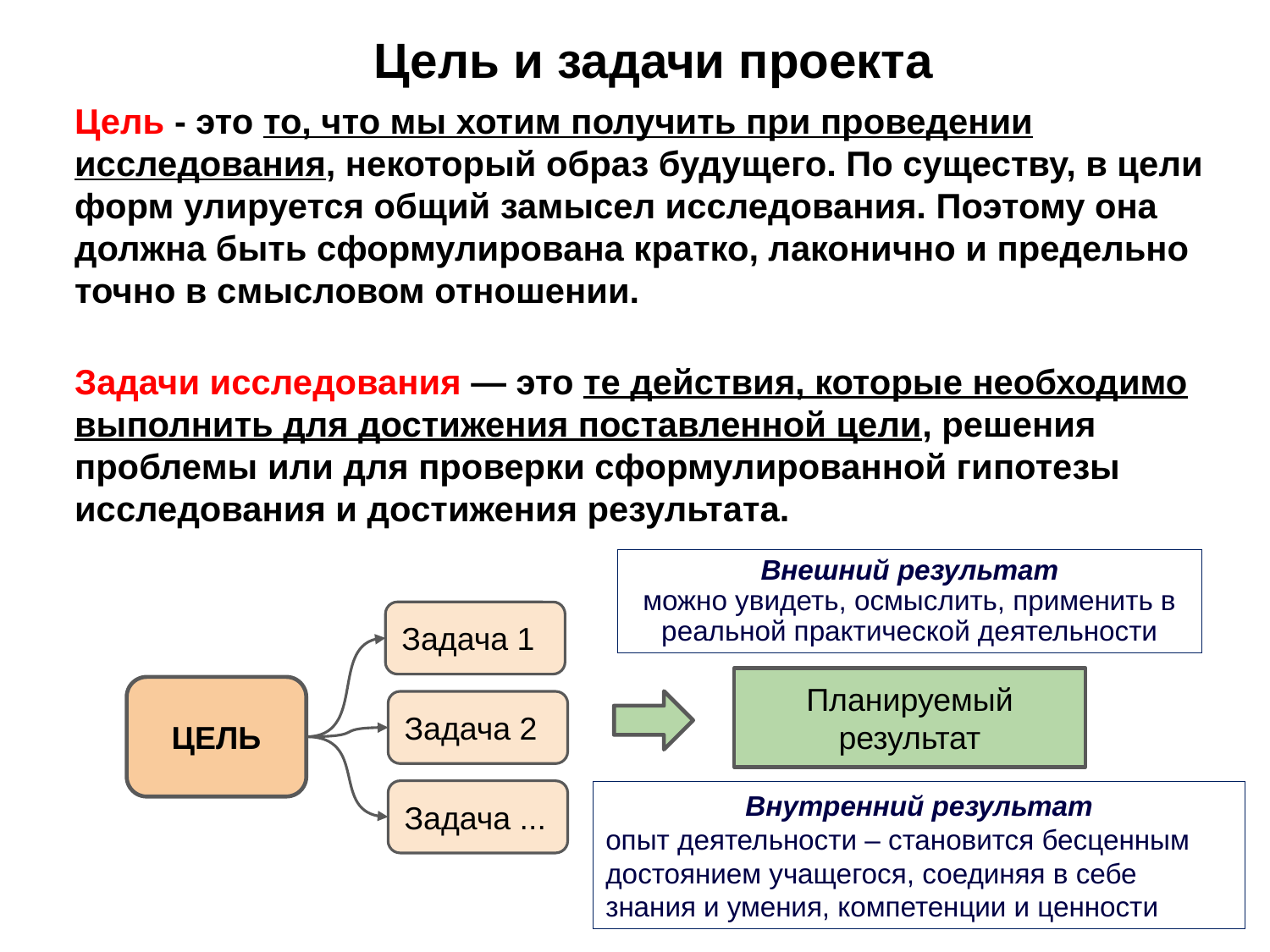

# Цель и задачи проекта
Цель - это то, что мы хотим получить при проведении исследования, некоторый образ будущего. По существу, в цели форм улируется общий замысел исследования. Поэтому она должна быть сформулирована кратко, лаконично и предельно точно в смысловом отношении.

Задачи исследования — это те действия, которые необходимо выполнить для достижения поставленной цели, решения проблемы или для проверки сформулированной гипотезы исследования и достижения результата.
Внешний результат
можно увидеть, осмыслить, применить в реальной практической деятельности
Задача 1
Планируемый результат
ЦЕЛЬ

Задача 2
Задача ...
Внутренний результат
опыт деятельности – становится бесценным достоянием учащегося, соединяя в себе знания и умения, компетенции и ценности